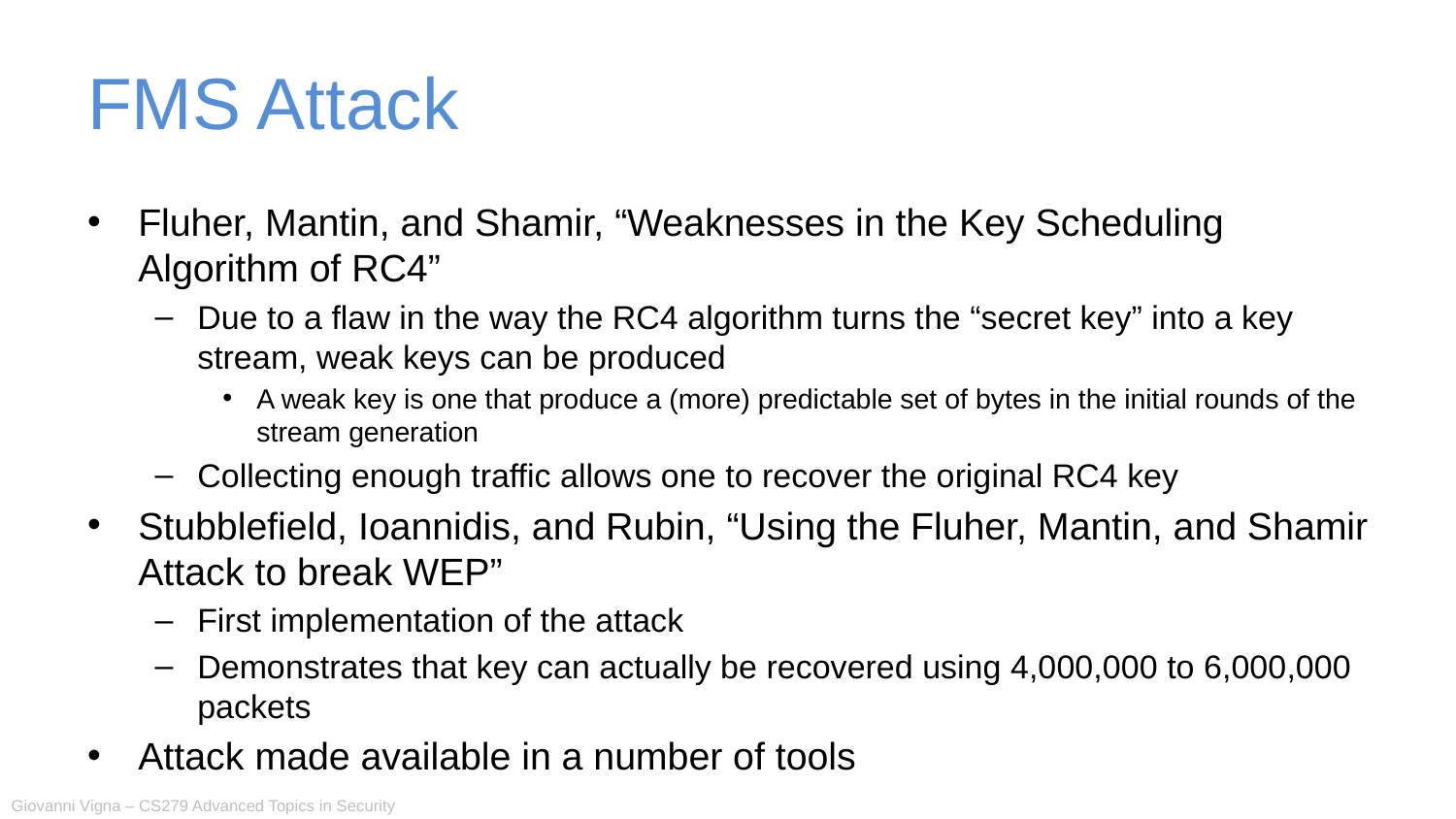

# FMS Attack
Fluher, Mantin, and Shamir, “Weaknesses in the Key Scheduling Algorithm of RC4”
Due to a flaw in the way the RC4 algorithm turns the “secret key” into a key stream, weak keys can be produced
A weak key is one that produce a (more) predictable set of bytes in the initial rounds of the stream generation
Collecting enough traffic allows one to recover the original RC4 key
Stubblefield, Ioannidis, and Rubin, “Using the Fluher, Mantin, and Shamir Attack to break WEP”
First implementation of the attack
Demonstrates that key can actually be recovered using 4,000,000 to 6,000,000 packets
Attack made available in a number of tools